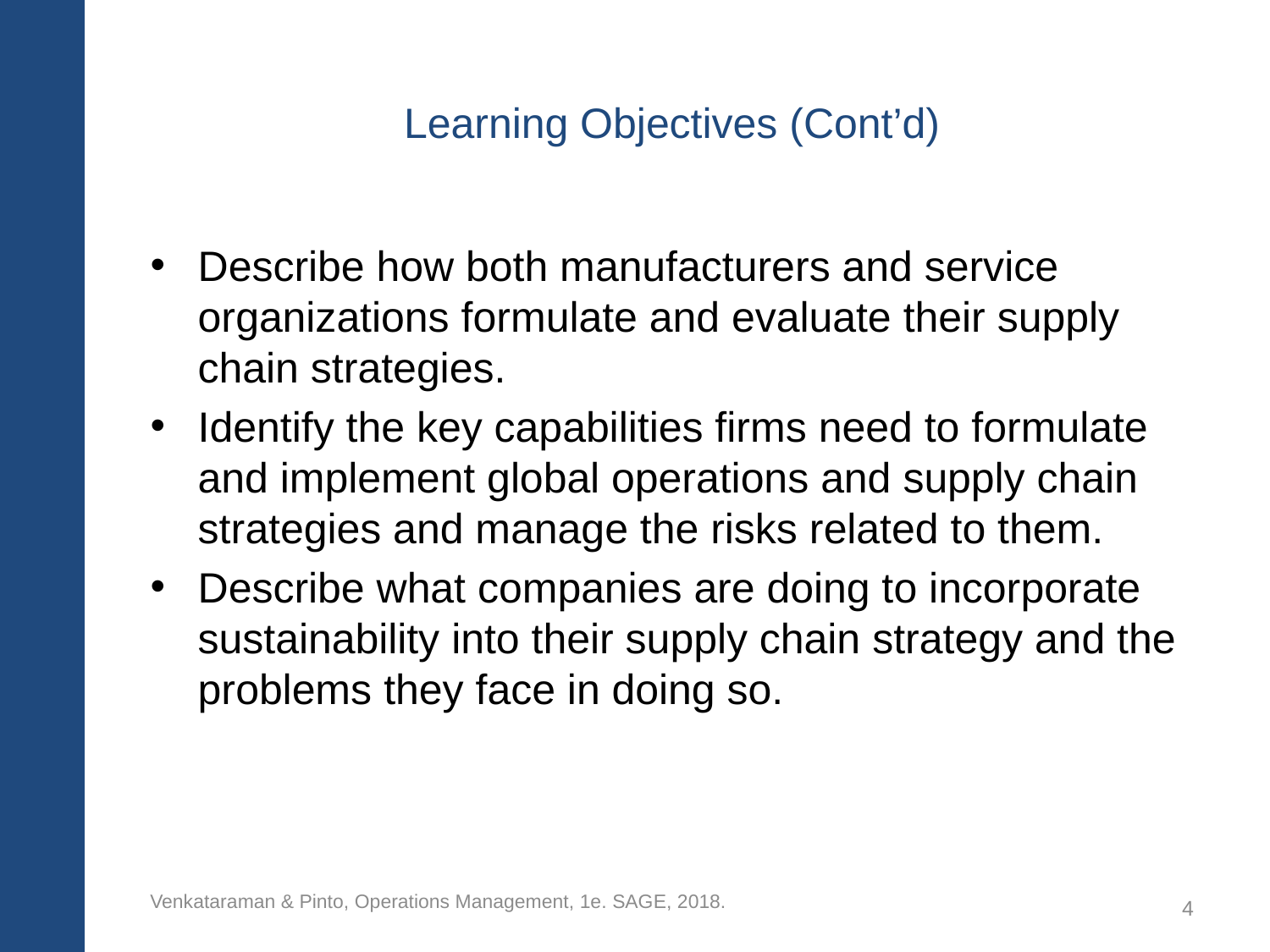

# Learning Objectives (Cont’d)
Describe how both manufacturers and service organizations formulate and evaluate their supply chain strategies.
Identify the key capabilities firms need to formulate and implement global operations and supply chain strategies and manage the risks related to them.
Describe what companies are doing to incorporate sustainability into their supply chain strategy and the problems they face in doing so.
Venkataraman & Pinto, Operations Management, 1e. SAGE, 2018.
4